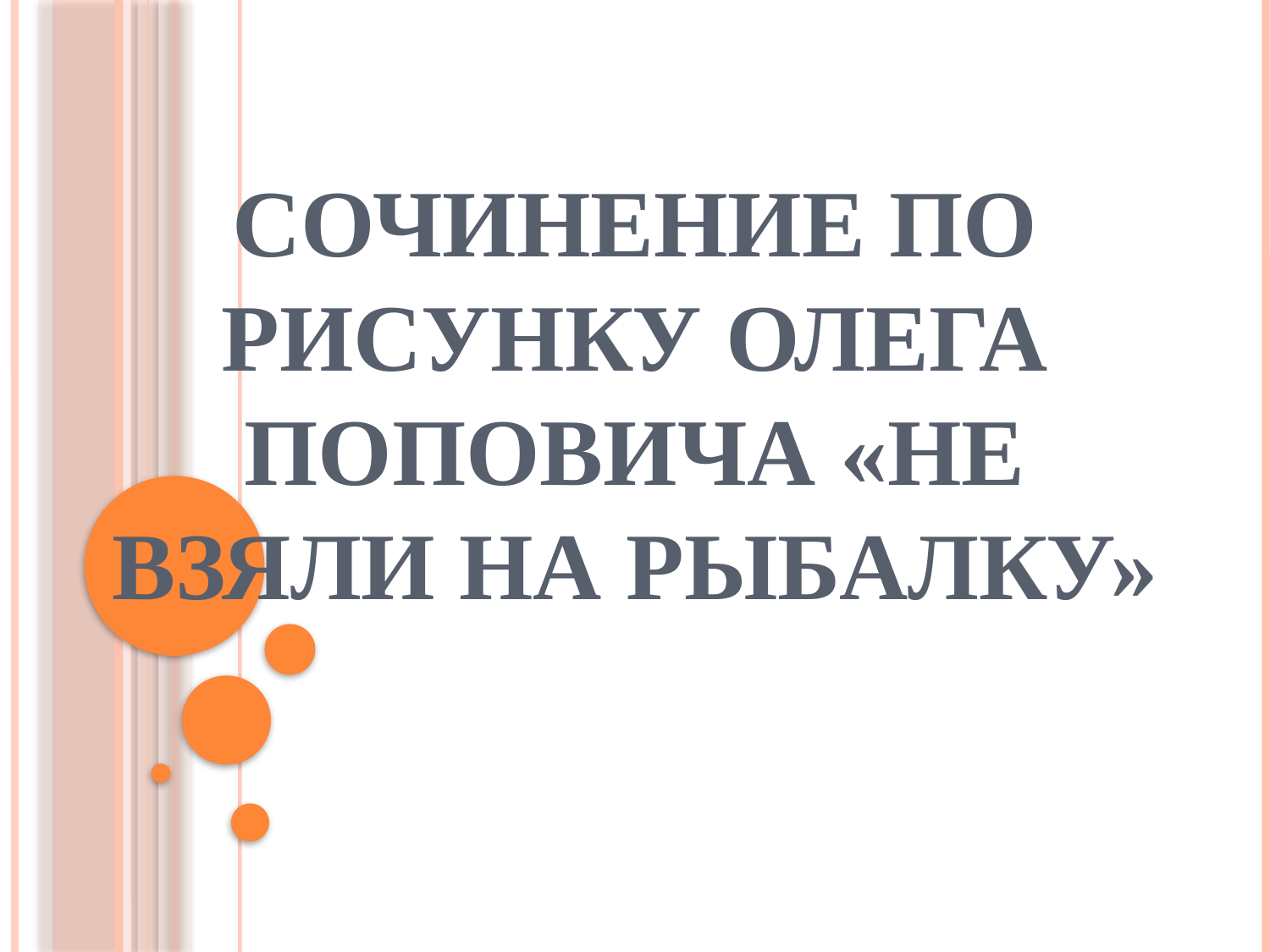

# Сочинение по рисунку Олега Поповича «Не взяли на рыбалку»